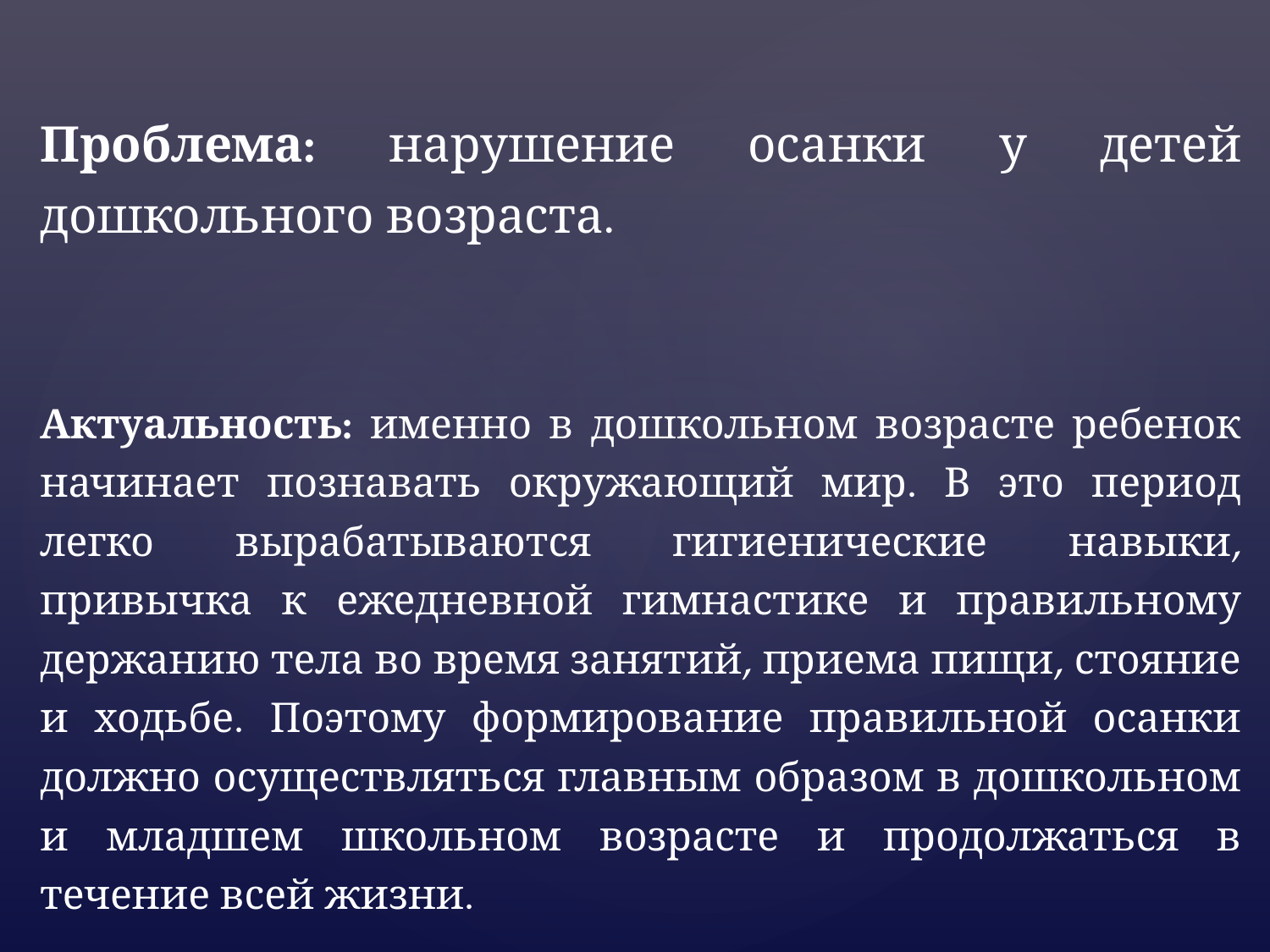

Проблема: нарушение осанки у детей дошкольного возраста.

Актуальность: именно в дошкольном возрасте ребенок начинает познавать окружающий мир. В это период легко вырабатываются гигиенические навыки, привычка к ежедневной гимнастике и правильному держанию тела во время занятий, приема пищи, стояние и ходьбе. Поэтому формирование правильной осанки должно осуществляться главным образом в дошкольном и младшем школьном возрасте и продолжаться в течение всей жизни.